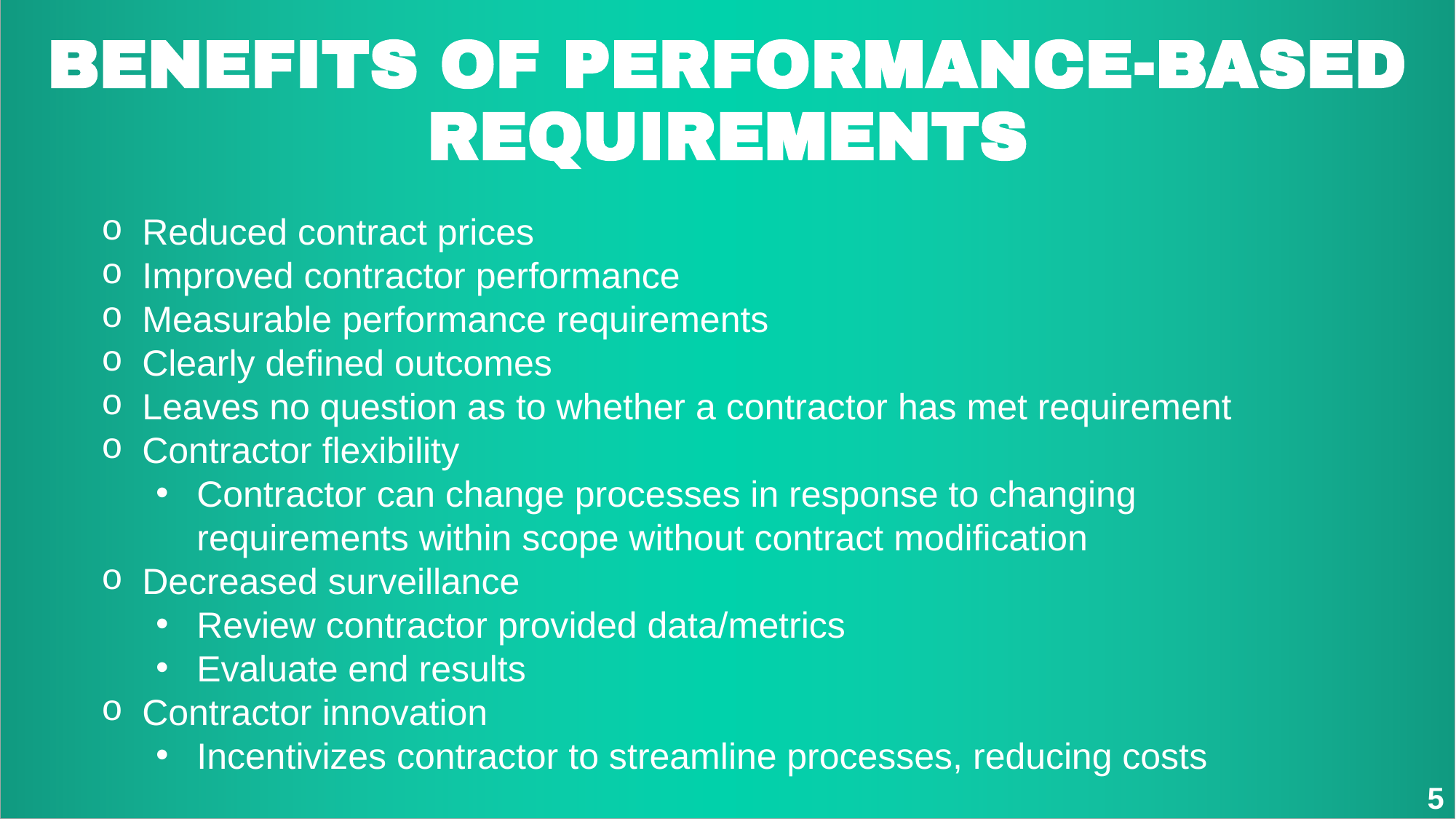

BENEFITS OF PERFORMANCE-BASED REQUIREMENTS
Reduced contract prices
Improved contractor performance
Measurable performance requirements
Clearly defined outcomes
Leaves no question as to whether a contractor has met requirement
Contractor flexibility
Contractor can change processes in response to changing requirements within scope without contract modification
Decreased surveillance
Review contractor provided data/metrics
Evaluate end results
Contractor innovation
Incentivizes contractor to streamline processes, reducing costs
5